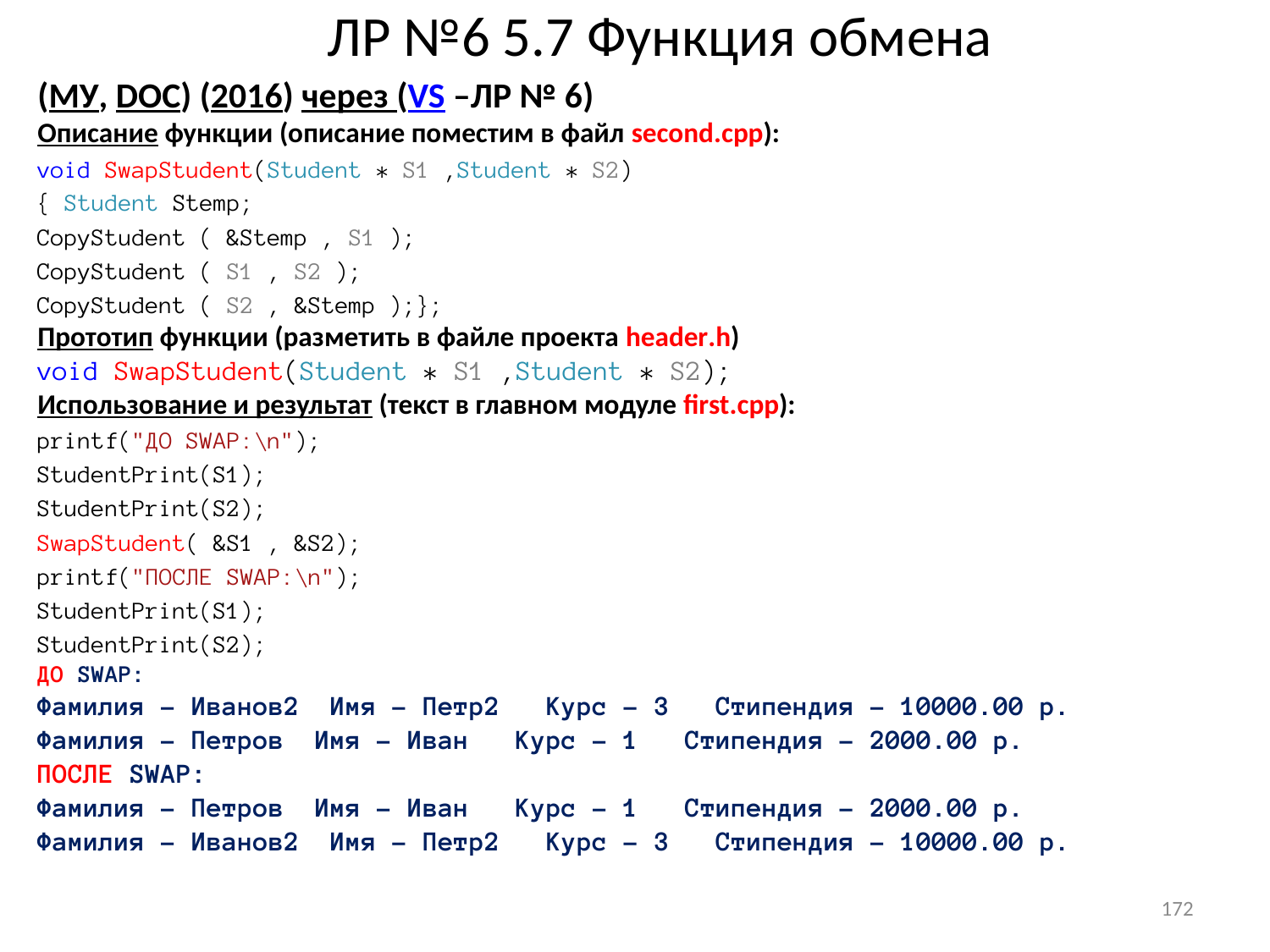

# ЛР №6 5.7 Функция обмена
(МУ, DOC) (2016) через (VS –ЛР № 6)
Описание функции (описание поместим в файл second.cpp):
void SwapStudent(Student * S1 ,Student * S2)
{ Student Stemp;
CopyStudent ( &Stemp , S1 );
CopyStudent ( S1 , S2 );
CopyStudent ( S2 , &Stemp );};
Прототип функции (разметить в файле проекта header.h)
void SwapStudent(Student * S1 ,Student * S2);
Использование и результат (текст в главном модуле first.cpp):
printf("ДО SWAP:\n");
StudentPrint(S1);
StudentPrint(S2);
SwapStudent( &S1 , &S2);
printf("ПОСЛЕ SWAP:\n");
StudentPrint(S1);
StudentPrint(S2);
ДО SWAP:
Фамилия - Иванов2  Имя - Петр2   Курс - 3   Стипендия - 10000.00 р.
Фамилия - Петров  Имя - Иван   Курс - 1   Стипендия - 2000.00 р.
ПОСЛЕ SWAP:
Фамилия - Петров  Имя - Иван   Курс - 1   Стипендия - 2000.00 р.
Фамилия - Иванов2  Имя - Петр2   Курс - 3   Стипендия - 10000.00 р.

172